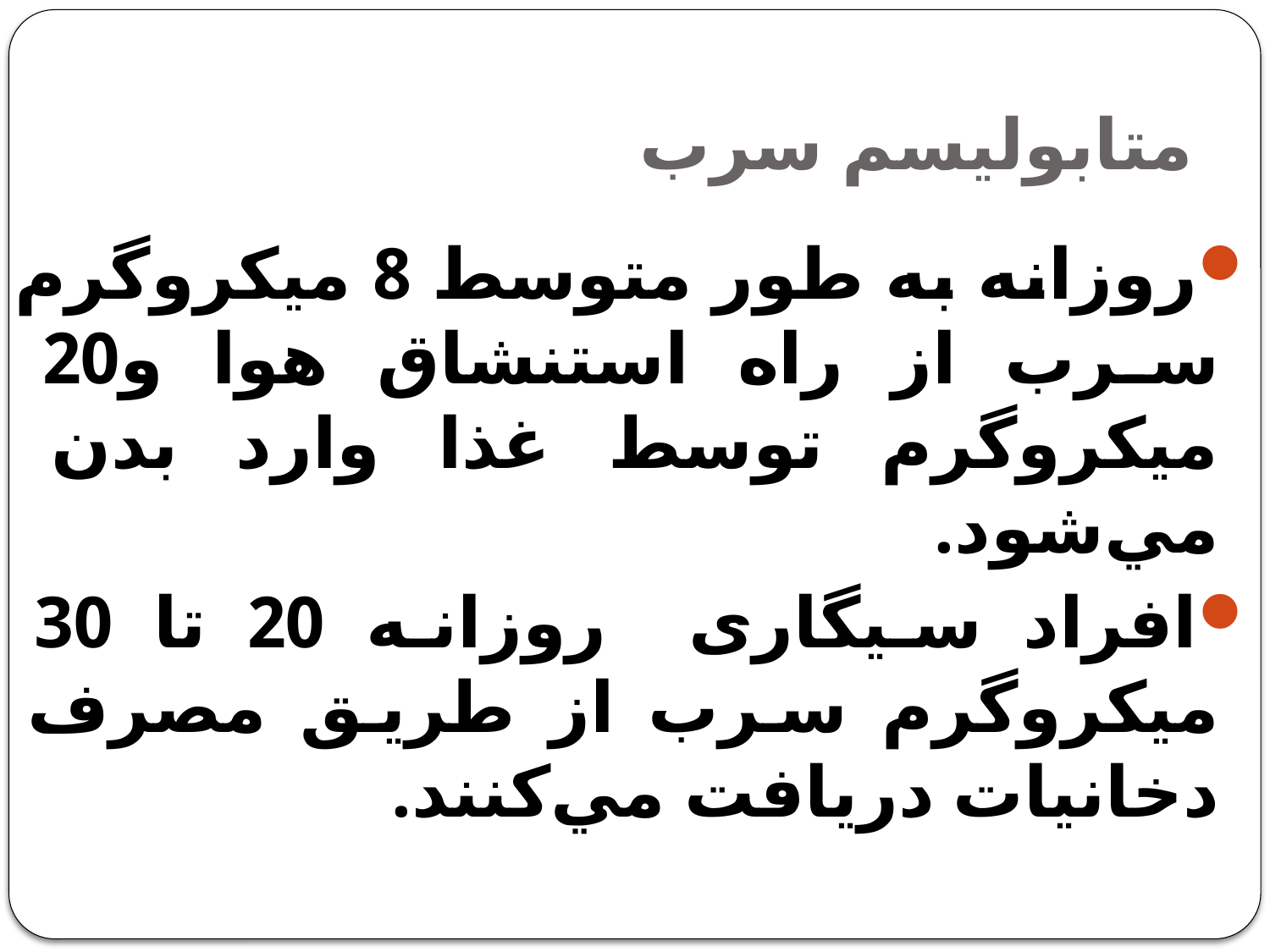

# متابولیسم سرب
روزانه به ‌طور متوسط 8 ميكروگرم سرب از راه استنشاق هوا و20 ميكروگرم توسط غذا وارد بدن مي‌شود.
افراد سيگاری  روزانه 20 تا 30 ميكروگرم سرب از طريق مصرف دخانيات دريافت مي‌كنند.